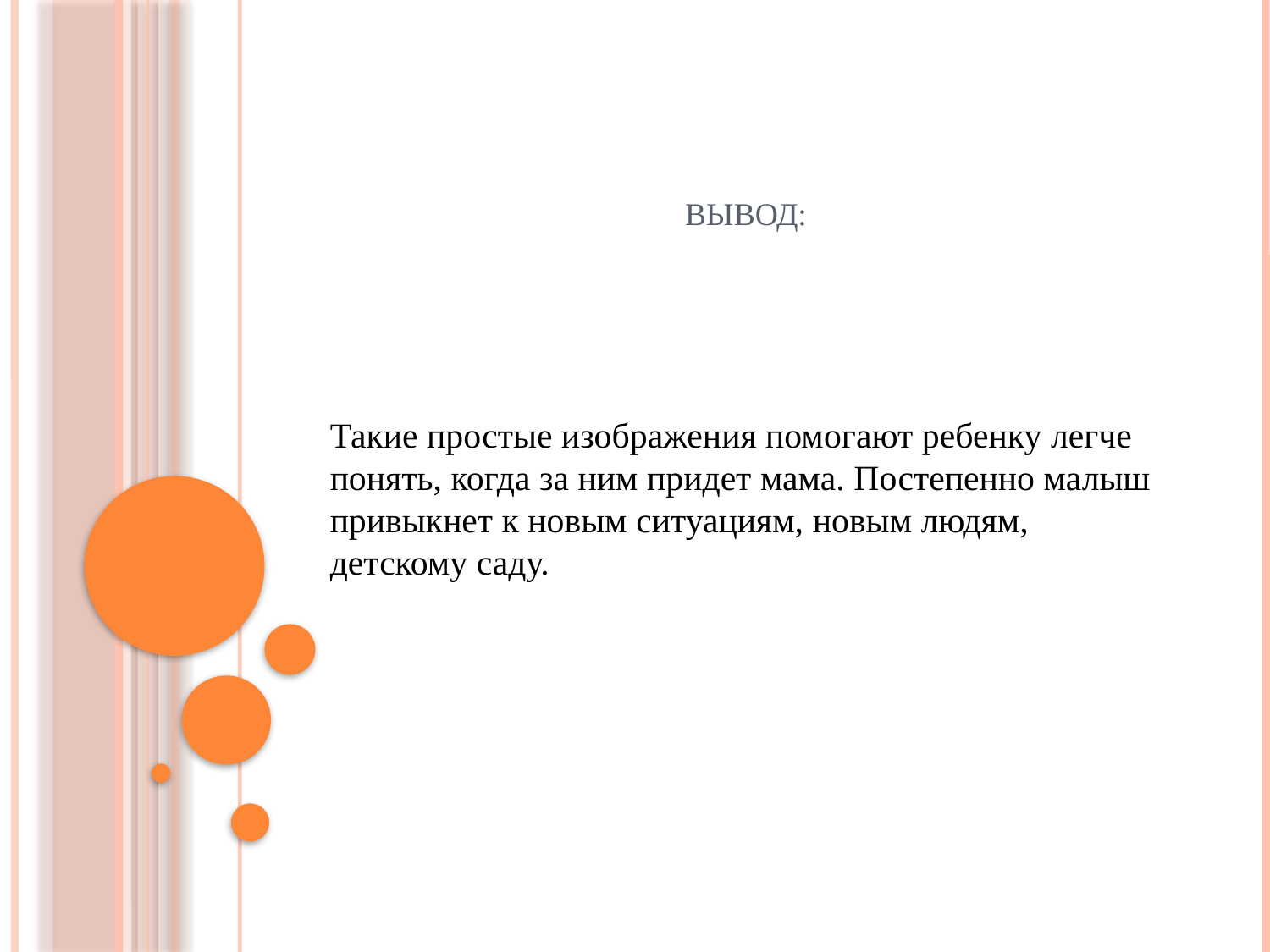

# ВЫВОД:
Такие простые изображения помогают ребенку легче понять, когда за ним придет мама. Постепенно малыш привыкнет к новым ситуациям, новым людям, детскому саду.